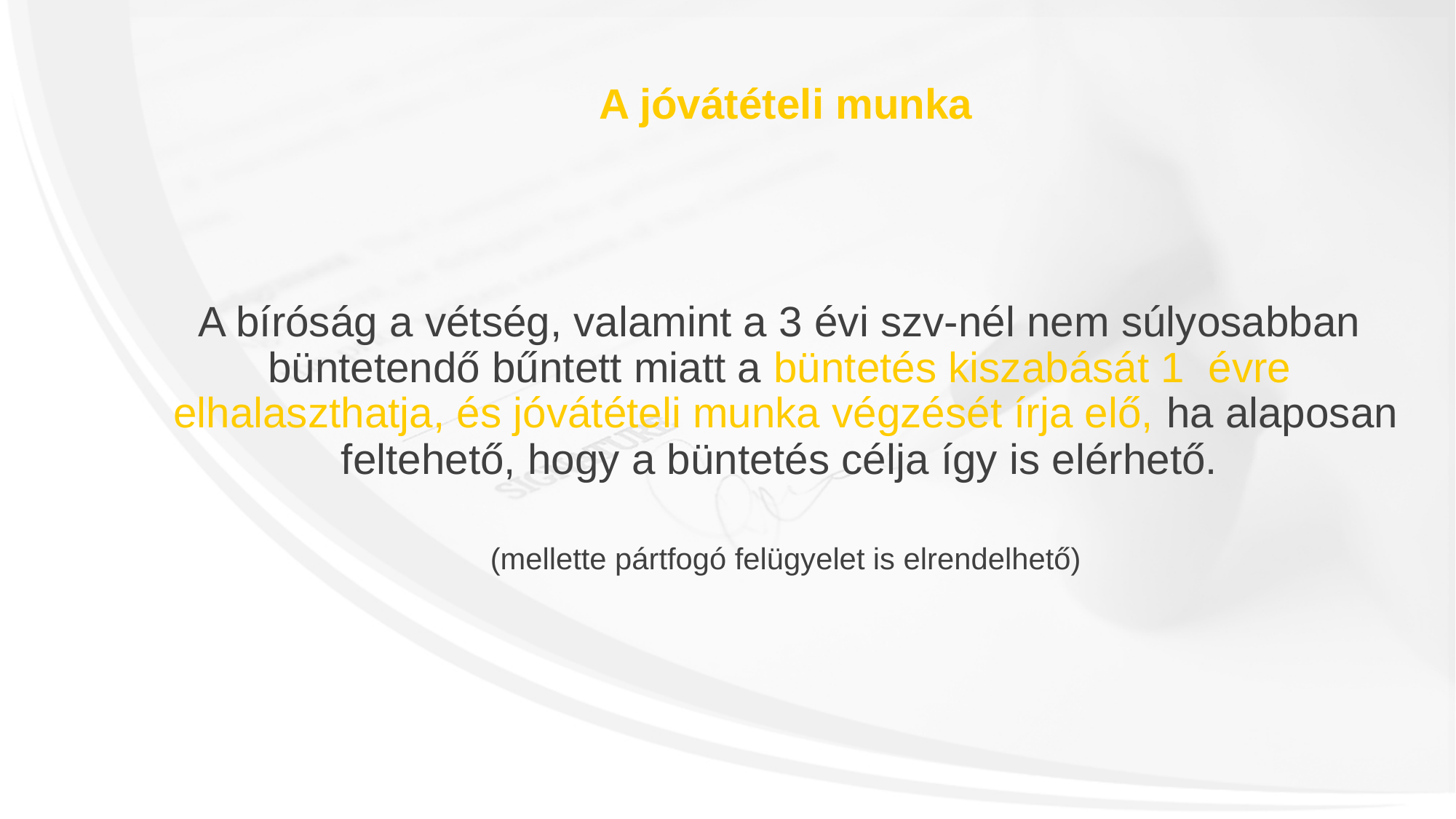

A jóvátételi munka

A bíróság a vétség, valamint a 3 évi szv-nél nem súlyosabban
büntetendő bűntett miatt a büntetés kiszabását 1  évre
elhalaszthatja, és jóvátételi munka végzését írja elő, ha alaposan feltehető, hogy a büntetés célja így is elérhető.

(mellette pártfogó felügyelet is elrendelhető)